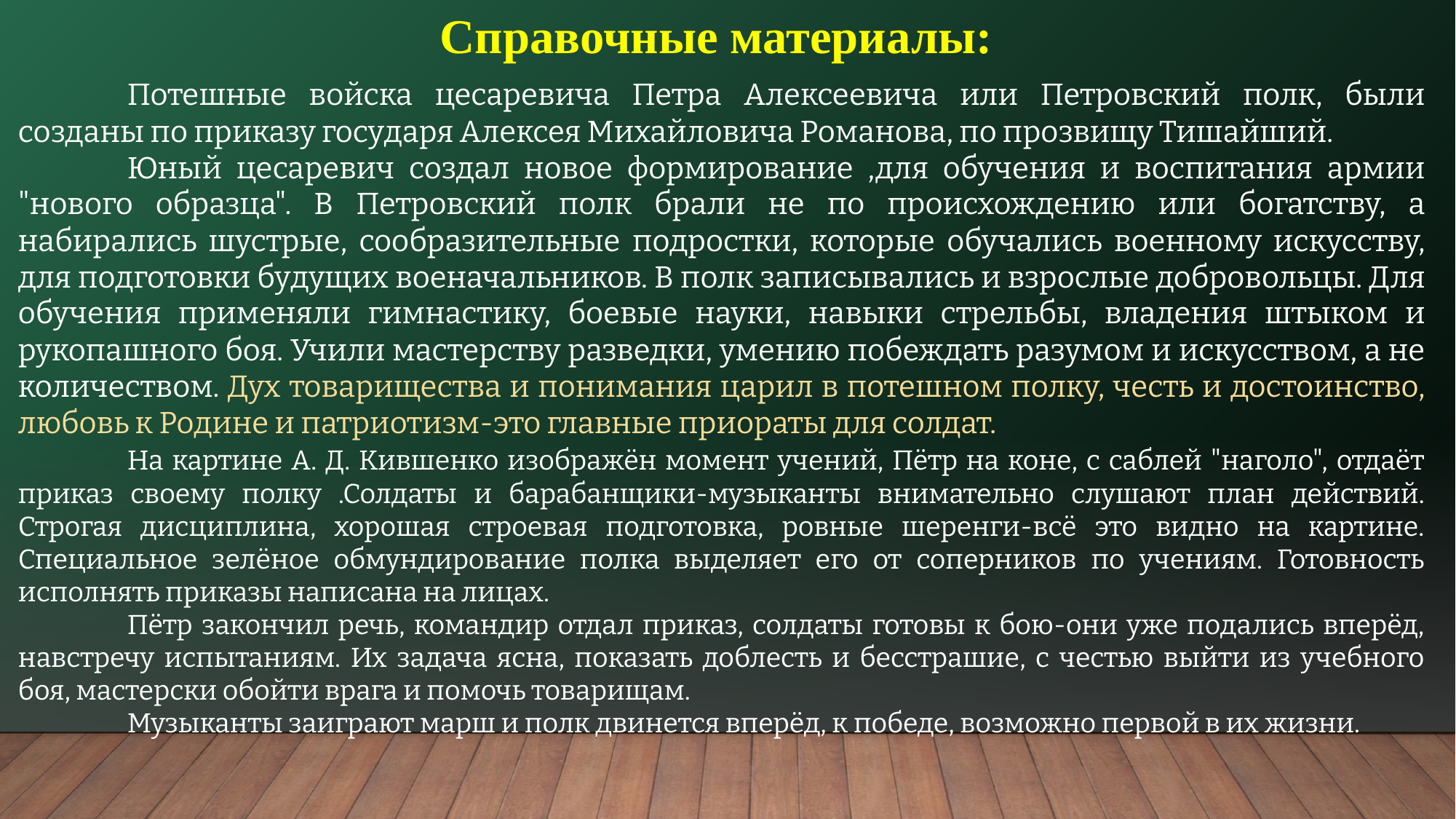

Справочные материалы:
	Потешные войска цесаревича Петра Алексеевича или Петровский полк, были созданы по приказу государя Алексея Михайловича Романова, по прозвищу Тишайший.
	Юный цесаревич создал новое формирование ,для обучения и воспитания армии "нового образца". В Петровский полк брали не по происхождению или богатству, а набирались шустрые, сообразительные подростки, которые обучались военному искусству, для подготовки будущих военачальников. В полк записывались и взрослые добровольцы. Для обучения применяли гимнастику, боевые науки, навыки стрельбы, владения штыком и рукопашного боя. Учили мастерству разведки, умению побеждать разумом и искусством, а не количеством. Дух товарищества и понимания царил в потешном полку, честь и достоинство, любовь к Родине и патриотизм-это главные приораты для солдат.
	На картине А. Д. Кившенко изображён момент учений, Пётр на коне, с саблей "наголо", отдаёт приказ своему полку .Солдаты и барабанщики-музыканты внимательно слушают план действий. Строгая дисциплина, хорошая строевая подготовка, ровные шеренги-всё это видно на картине. Специальное зелёное обмундирование полка выделяет его от соперников по учениям. Готовность исполнять приказы написана на лицах.
	Пётр закончил речь, командир отдал приказ, солдаты готовы к бою-они уже подались вперёд, навстречу испытаниям. Их задача ясна, показать доблесть и бесстрашие, с честью выйти из учебного боя, мастерски обойти врага и помочь товарищам.
	Музыканты заиграют марш и полк двинется вперёд, к победе, возможно первой в их жизни.